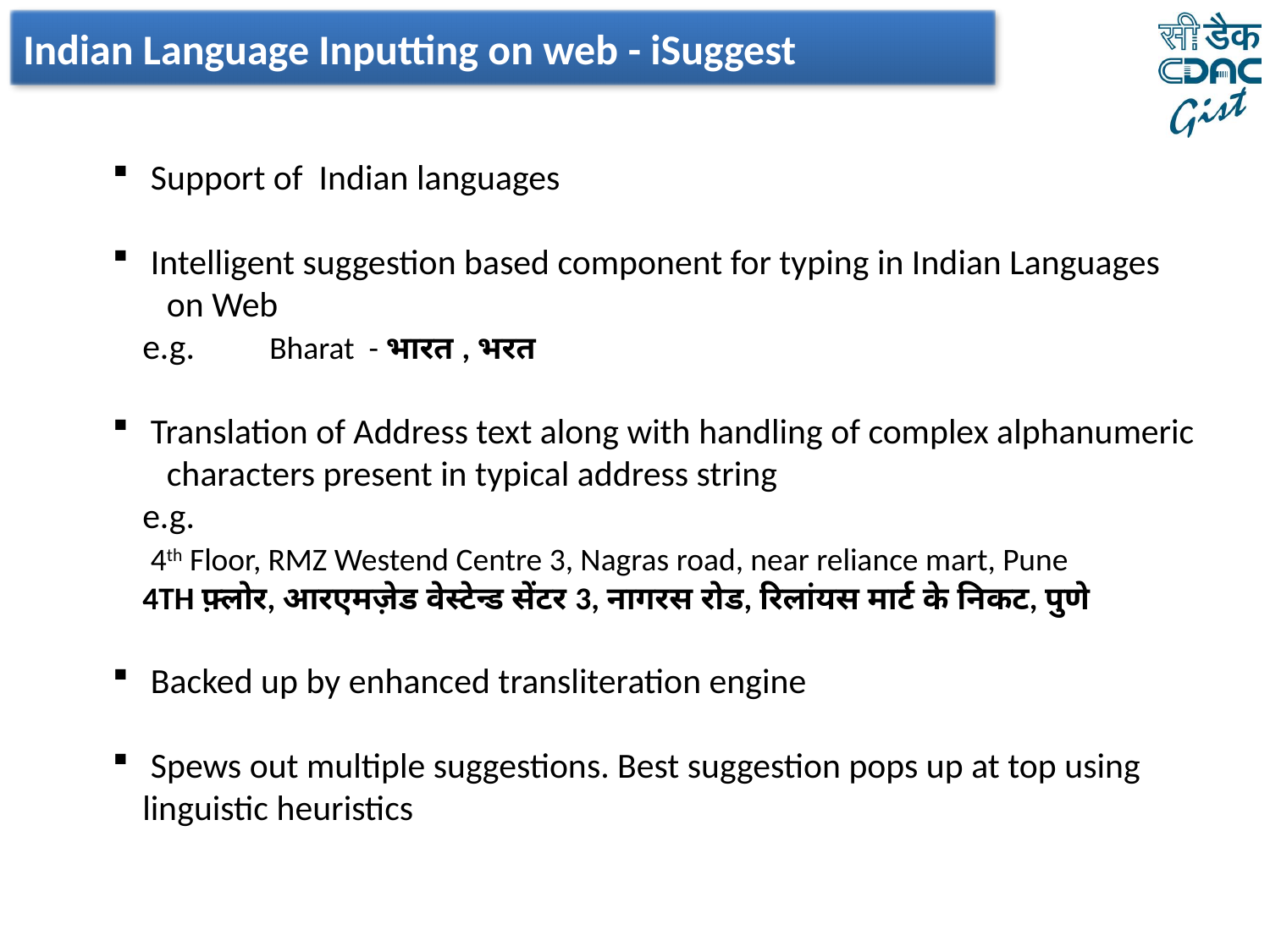

Indian Language Inputting on web - iSuggest
 Support of  Indian languages

 Intelligent suggestion based component for typing in Indian Languages
   on Web
e.g. 	Bharat  - भारत , भरत

 Translation of Address text along with handling of complex alphanumeric      characters present in typical address string
e.g.
 4th Floor, RMZ Westend Centre 3, Nagras road, near reliance mart, Pune
4TH फ़्लोर, आरएमज़ेड वेस्टेन्ड सेंटर 3, नागरस रोड, रिलांयस मार्ट के निकट, पुणे

 Backed up by enhanced transliteration engine

 Spews out multiple suggestions. Best suggestion pops up at top using linguistic heuristics